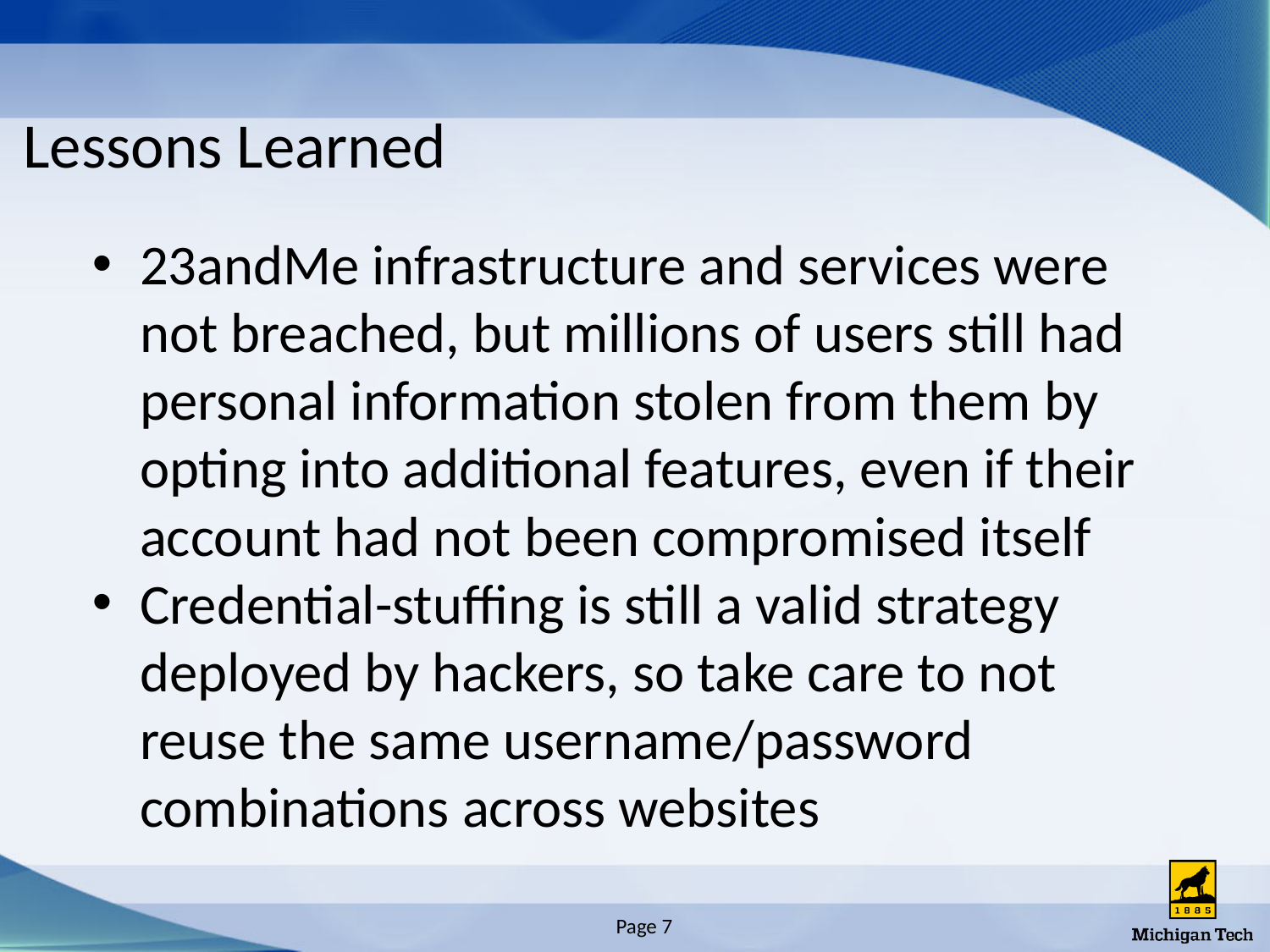

# Lessons Learned
23andMe infrastructure and services were not breached, but millions of users still had personal information stolen from them by opting into additional features, even if their account had not been compromised itself
Credential-stuffing is still a valid strategy deployed by hackers, so take care to not reuse the same username/password combinations across websites